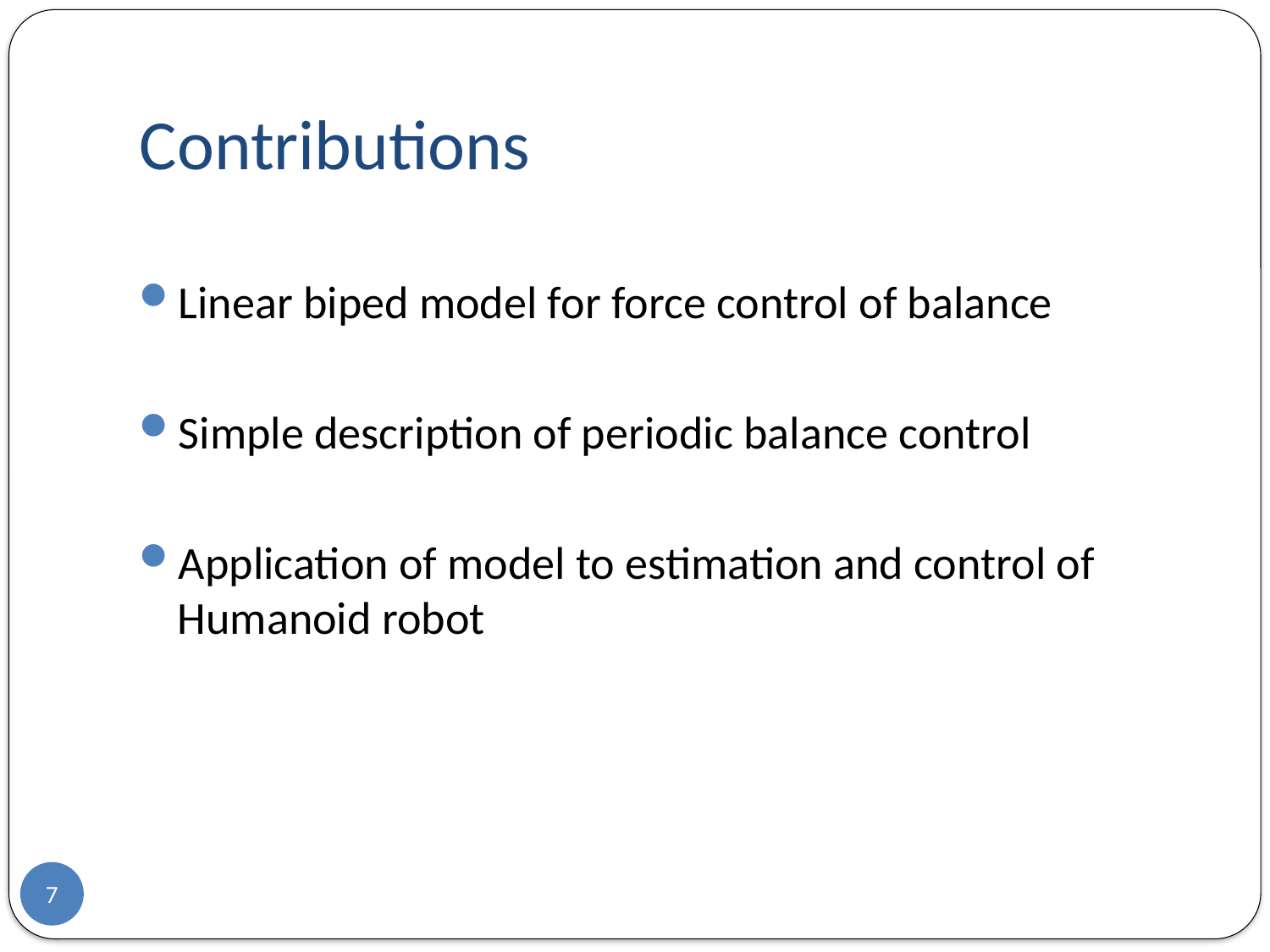

# Contributions

Linear biped model for force control of balance

Simple description of periodic balance control

Application of model to estimation and control of Humanoid robot
7